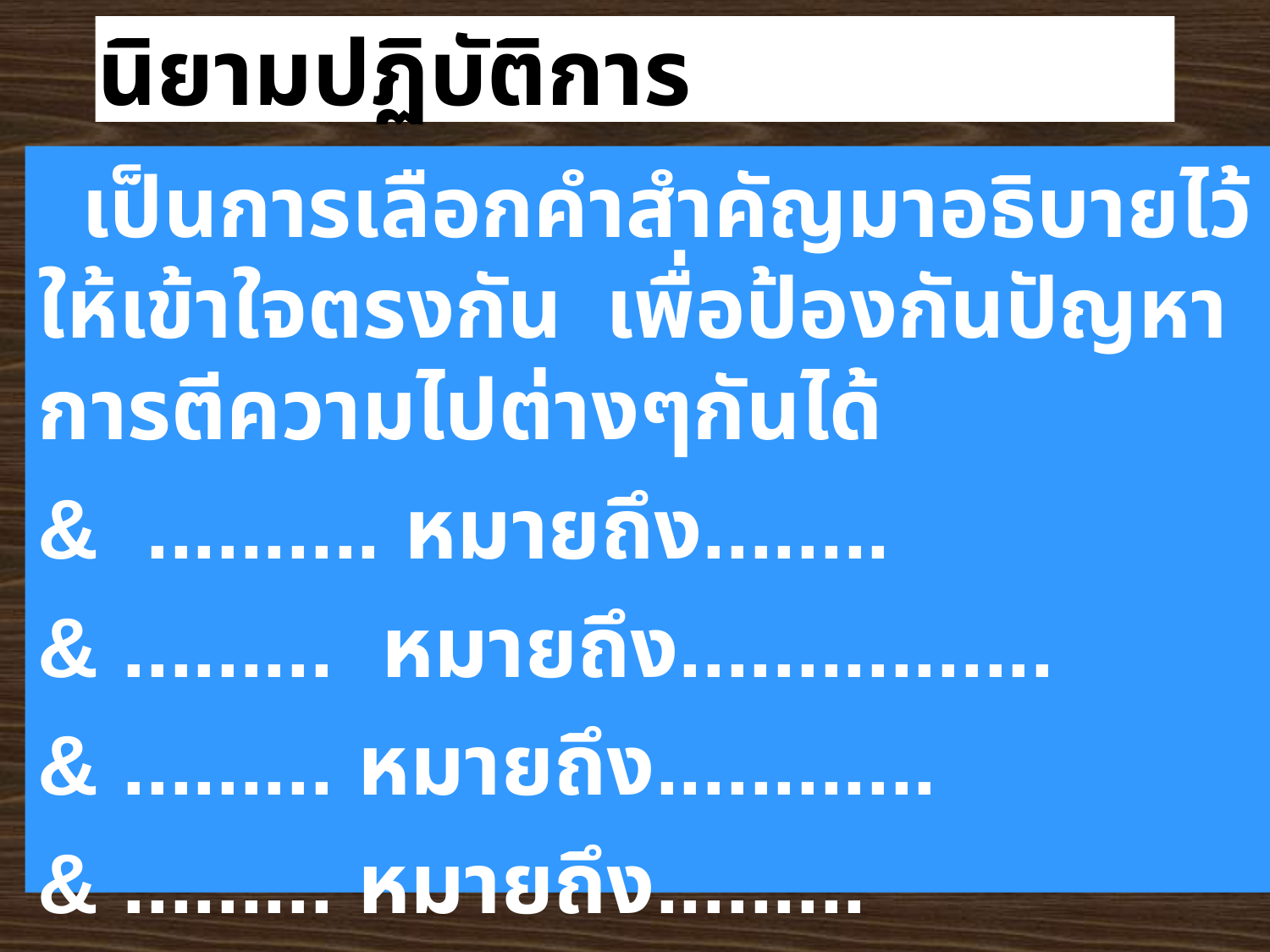

# นิยามปฏิบัติการ
  เป็นการเลือกคำสำคัญมาอธิบายไว้ให้เข้าใจตรงกัน  เพื่อป้องกันปัญหาการตีความไปต่างๆกันได้
&  .......... หมายถึง........
& .........  หมายถึง................
& ......... หมายถึง............
& ......... หมายถึง.........